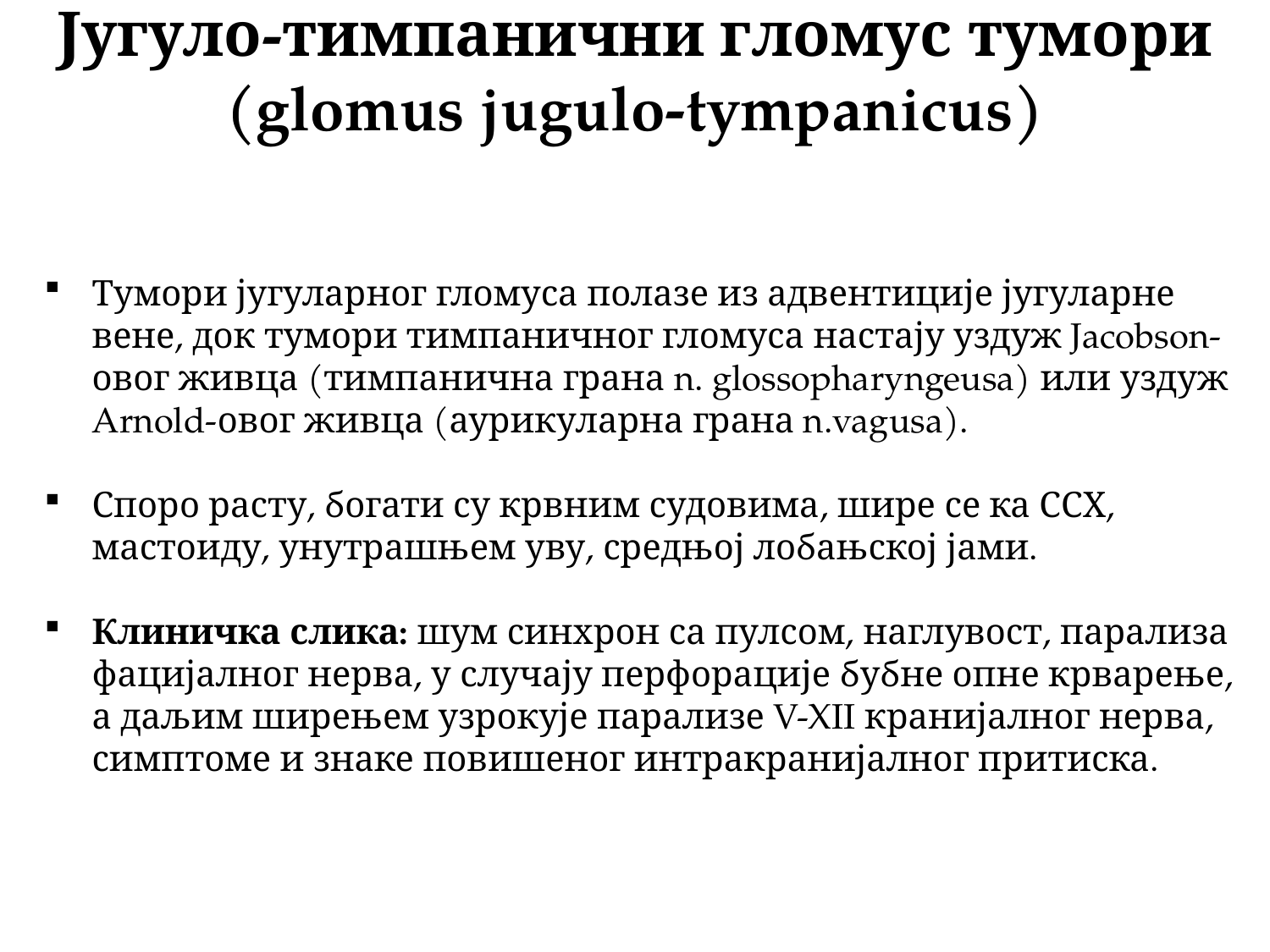

Југуло-тимпанични гломус тумори (glomus jugulo-tympanicus)

Тумори југуларног гломуса полазе из адвентиције југуларне вене, док тумори тимпаничног гломуса настају уздуж Jacobson-овог живца (тимпанична грана n. glossopharyngeusa) или уздуж Arnold-овог живца (аурикуларна грана n.vagusa).

Споро расту, богати су крвним судовима, шире се ка ССХ, мастоиду, унутрашњем уву, средњој лобањској јами.

Клиничка слика: шум синхрон са пулсом, наглувост, парализа фацијалног нерва, у случају перфорације бубне опне крварење, а даљим ширењем узрокује парализе V-XII кранијалног нерва, симптоме и знаке повишеног интракранијалног притиска.